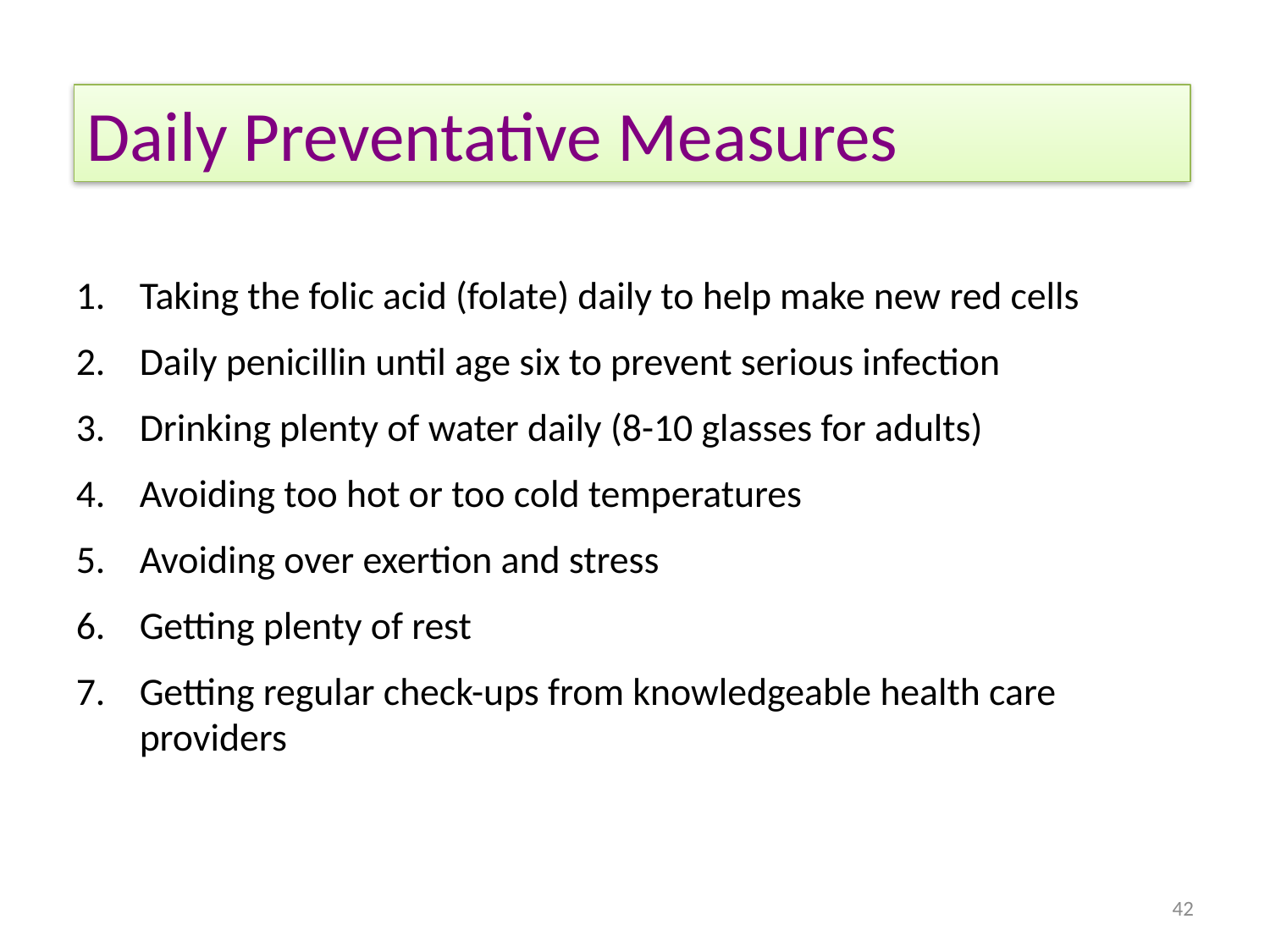

Daily Preventative Measures
Taking the folic acid (folate) daily to help make new red cells
Daily penicillin until age six to prevent serious infection
Drinking plenty of water daily (8-10 glasses for adults)
Avoiding too hot or too cold temperatures
Avoiding over exertion and stress
Getting plenty of rest
Getting regular check-ups from knowledgeable health care providers
42